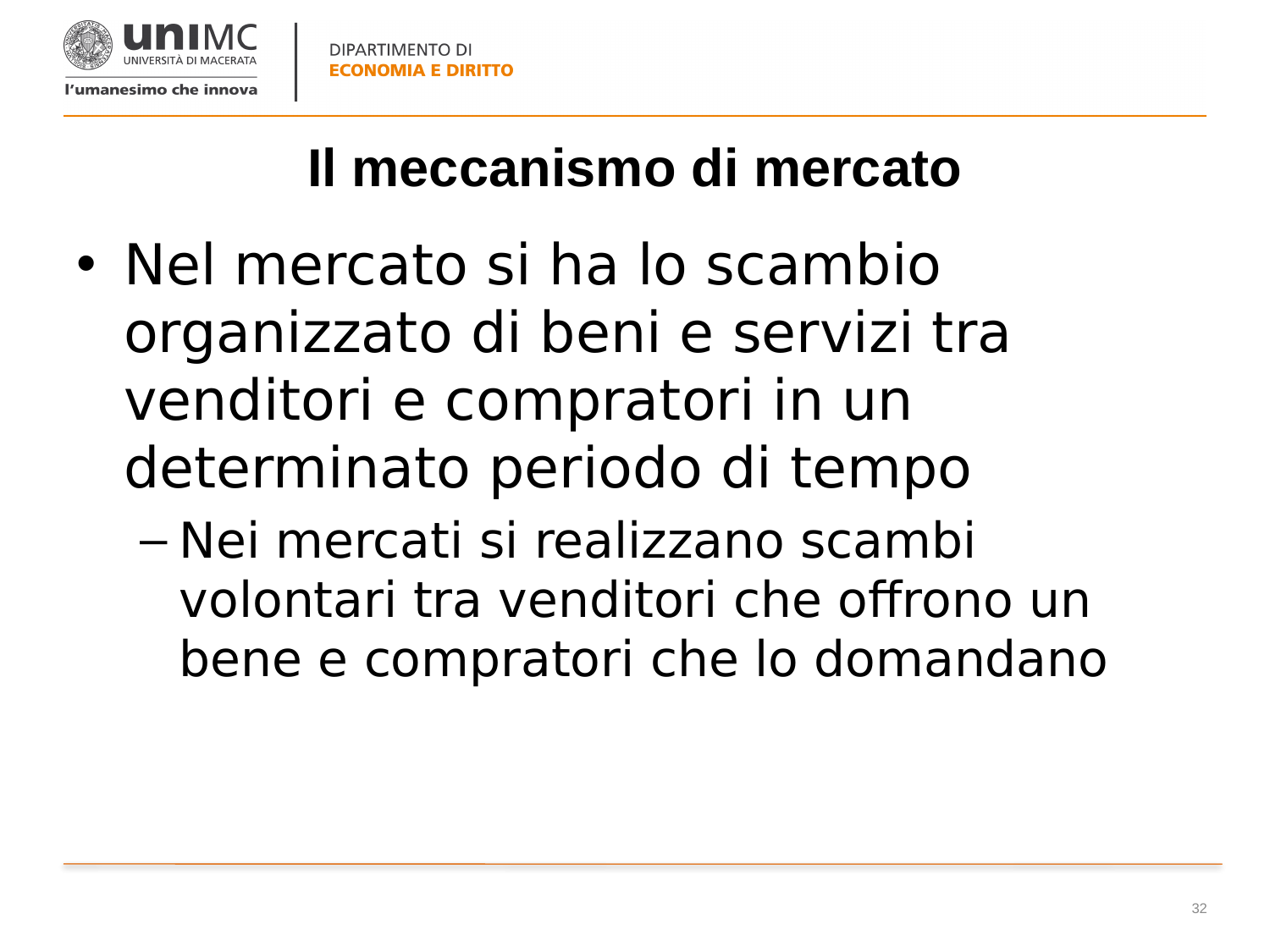

# Il meccanismo di mercato
Nel mercato si ha lo scambio organizzato di beni e servizi tra venditori e compratori in un determinato periodo di tempo
Nei mercati si realizzano scambi volontari tra venditori che offrono un bene e compratori che lo domandano
32